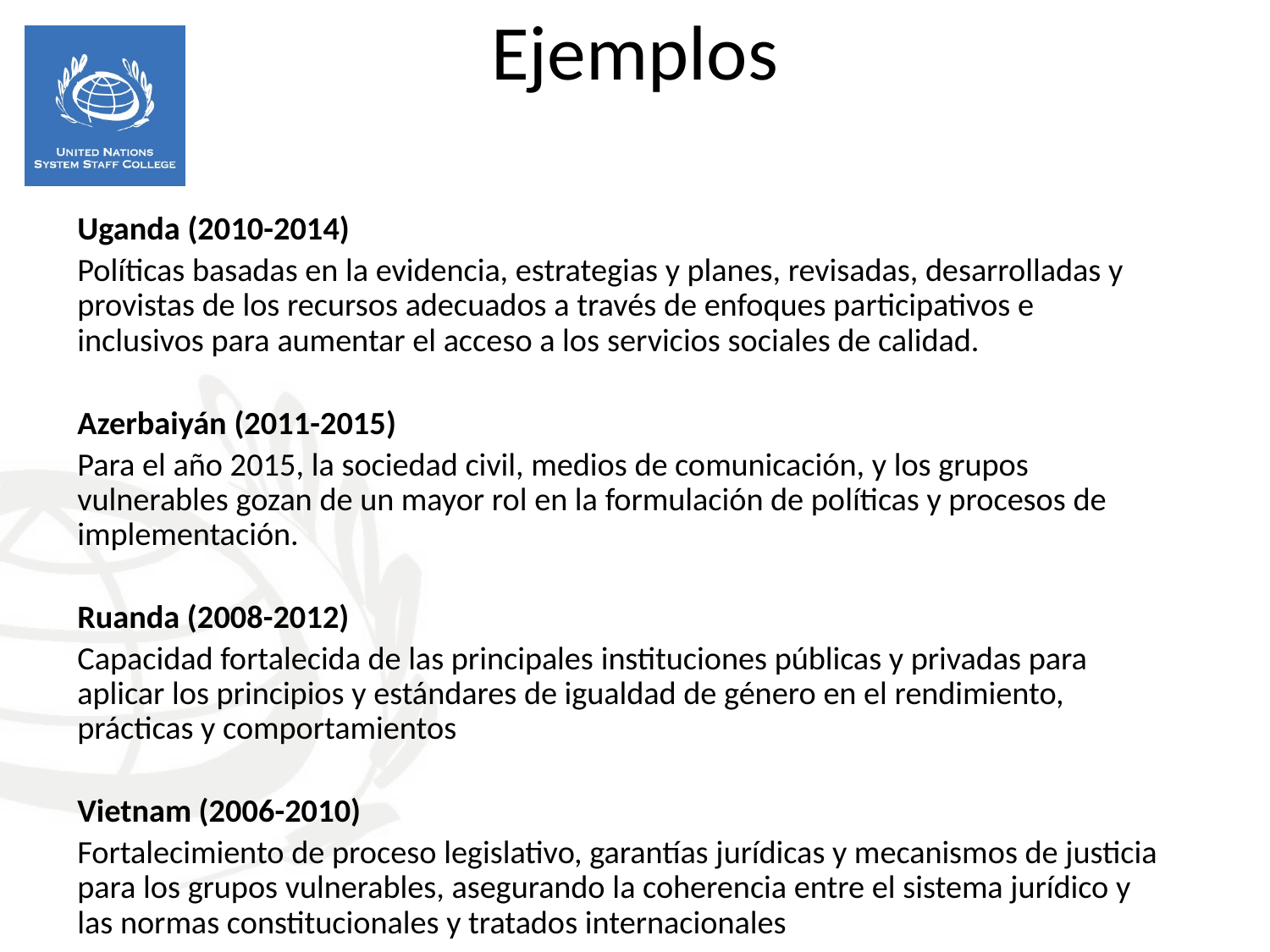

Ejemplos
Uganda (2010-2014)
Políticas basadas en la evidencia, estrategias y planes, revisadas, desarrolladas y provistas de los recursos adecuados a través de enfoques participativos e inclusivos para aumentar el acceso a los servicios sociales de calidad.

Azerbaiyán (2011-2015)
Para el año 2015, la sociedad civil, medios de comunicación, y los grupos vulnerables gozan de un mayor rol en la formulación de políticas y procesos de implementación.

Ruanda (2008-2012)
Capacidad fortalecida de las principales instituciones públicas y privadas para aplicar los principios y estándares de igualdad de género en el rendimiento, prácticas y comportamientos

Vietnam (2006-2010)
Fortalecimiento de proceso legislativo, garantías jurídicas y mecanismos de justicia para los grupos vulnerables, asegurando la coherencia entre el sistema jurídico y las normas constitucionales y tratados internacionales